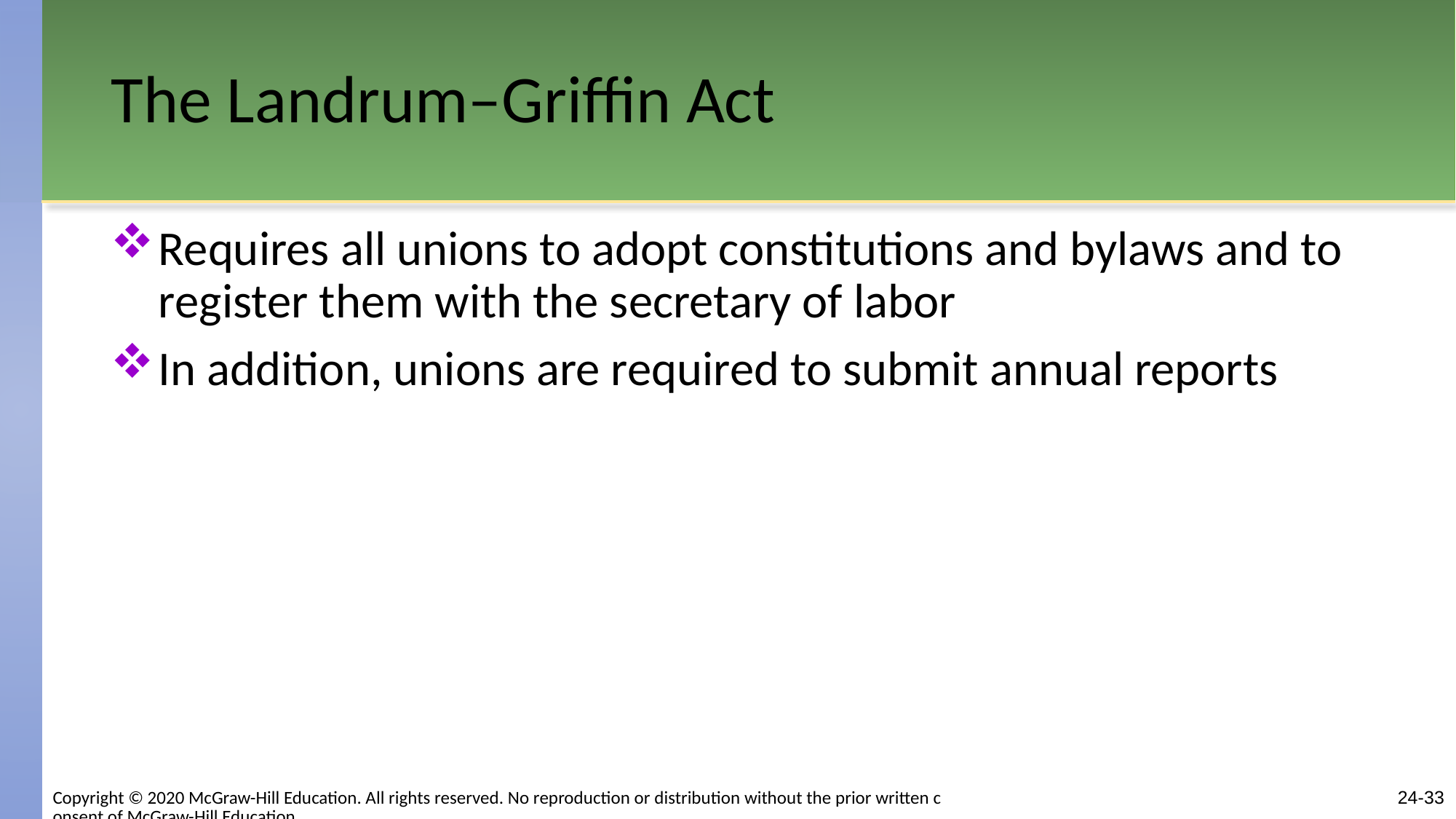

# The Landrum–Griffin Act
Requires all unions to adopt constitutions and bylaws and to register them with the secretary of labor
In addition, unions are required to submit annual reports

Copyright © 2020 McGraw-Hill Education. All rights reserved. No reproduction or distribution without the prior written consent of McGraw-Hill Education.
24-33